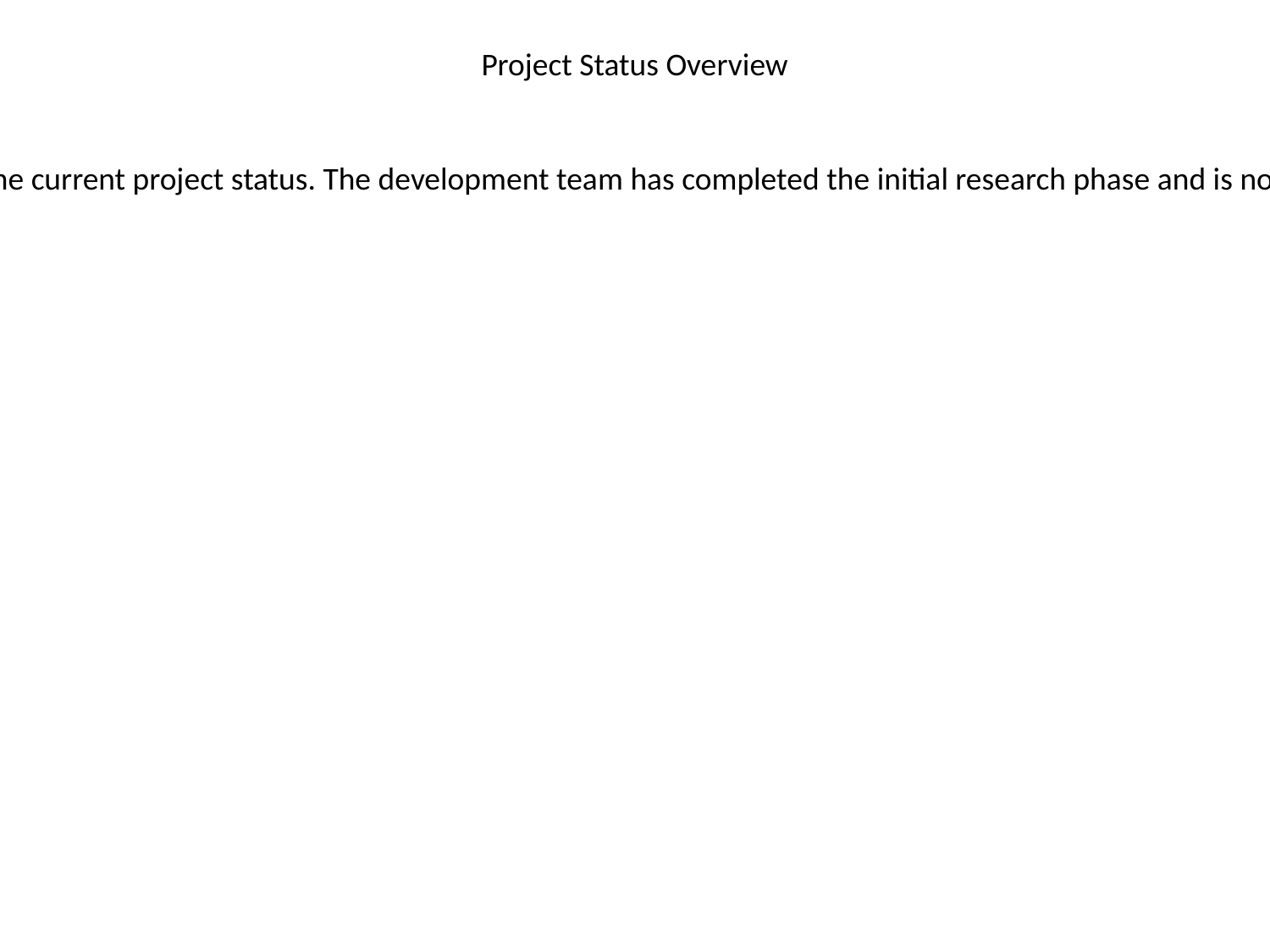

Project Status Overview
This presentation summarizes the current project status. The development team has completed the initial research phase and is now moving into implementation.